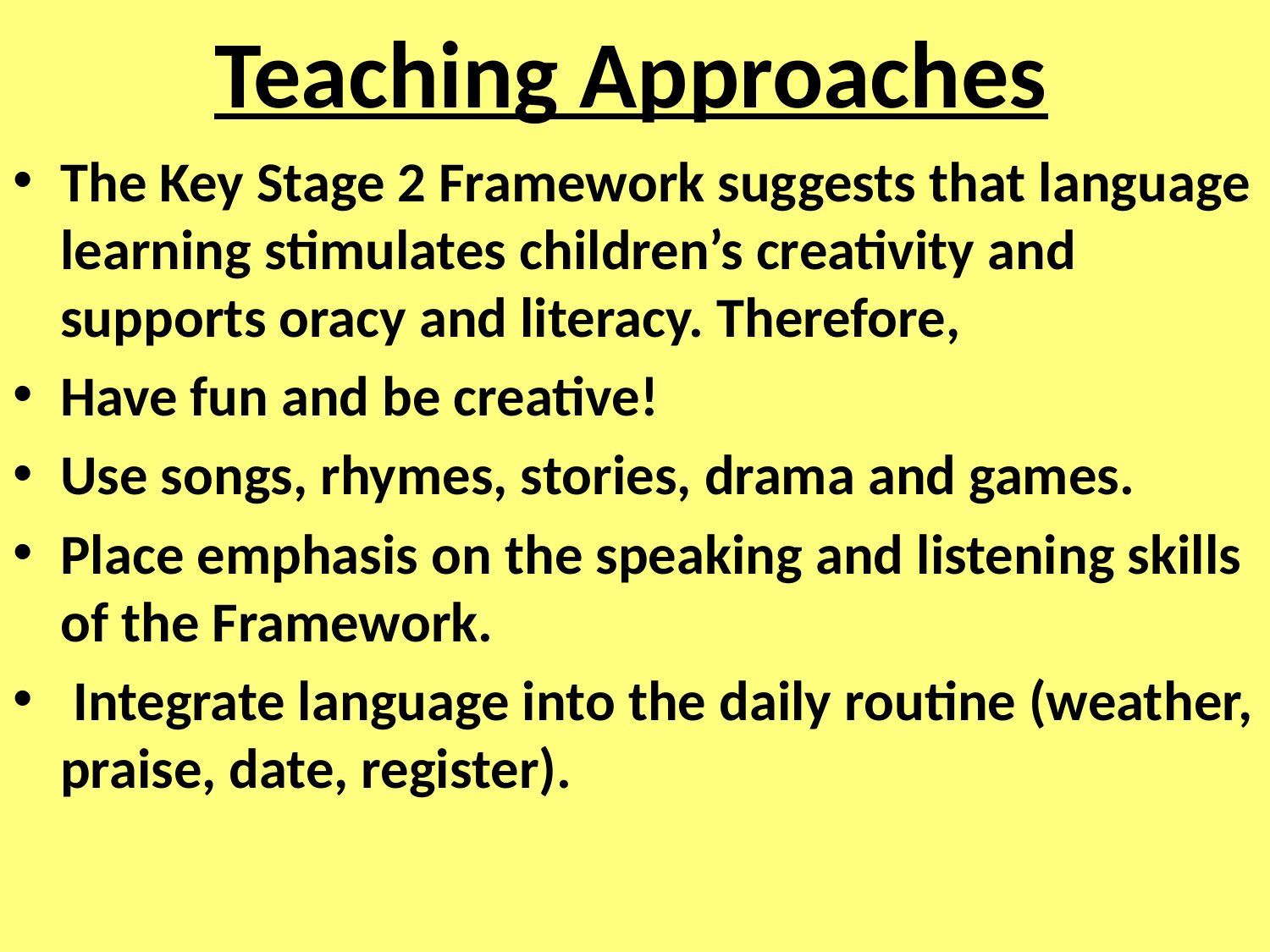

# Teaching Approaches
The Key Stage 2 Framework suggests that language learning stimulates children’s creativity and supports oracy and literacy. Therefore,
Have fun and be creative!
Use songs, rhymes, stories, drama and games.
Place emphasis on the speaking and listening skills of the Framework.
 Integrate language into the daily routine (weather, praise, date, register).